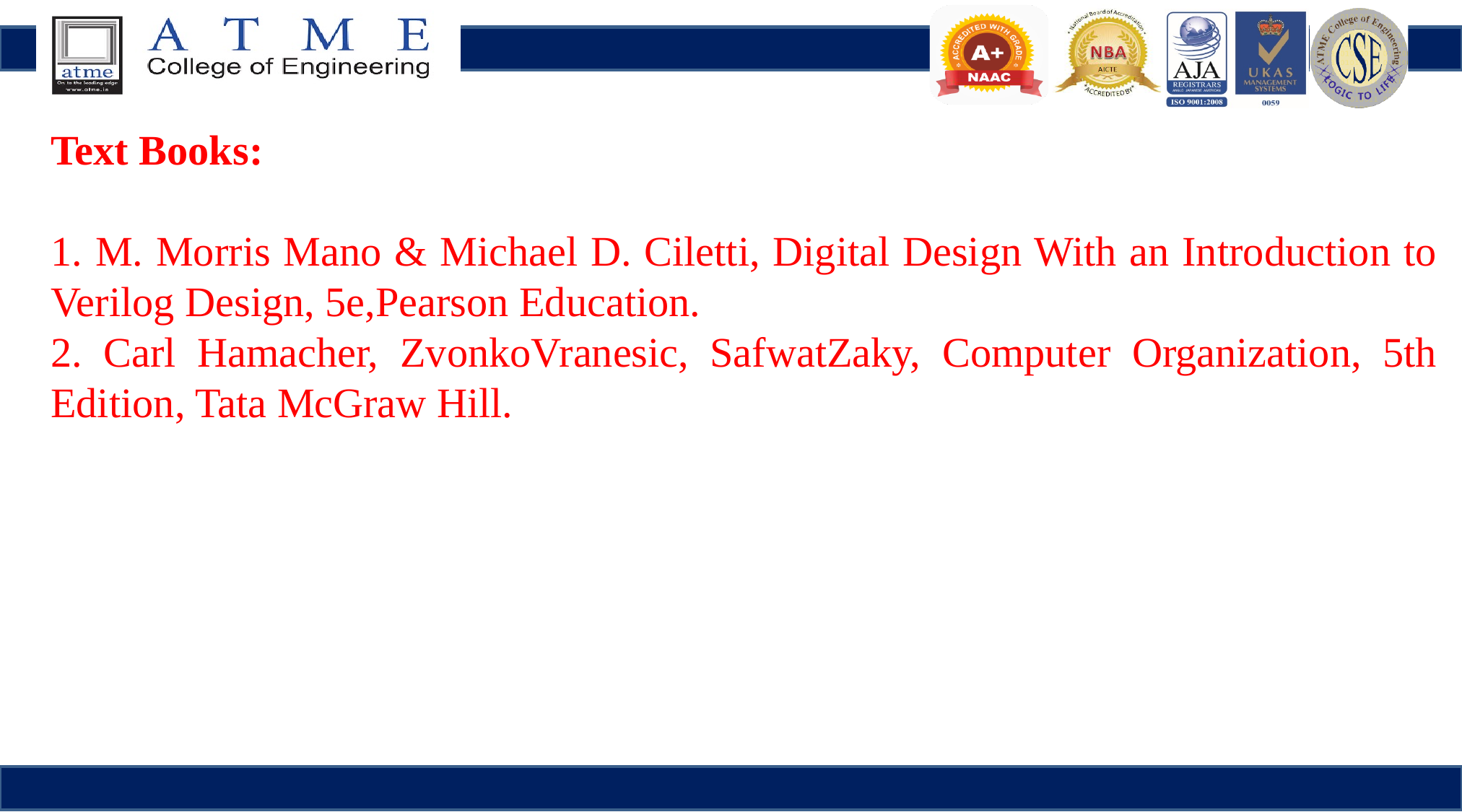

Text Books:

1. M. Morris Mano & Michael D. Ciletti, Digital Design With an Introduction to Verilog Design, 5e,Pearson Education.
2. Carl Hamacher, ZvonkoVranesic, SafwatZaky, Computer Organization, 5th Edition, Tata McGraw Hill.